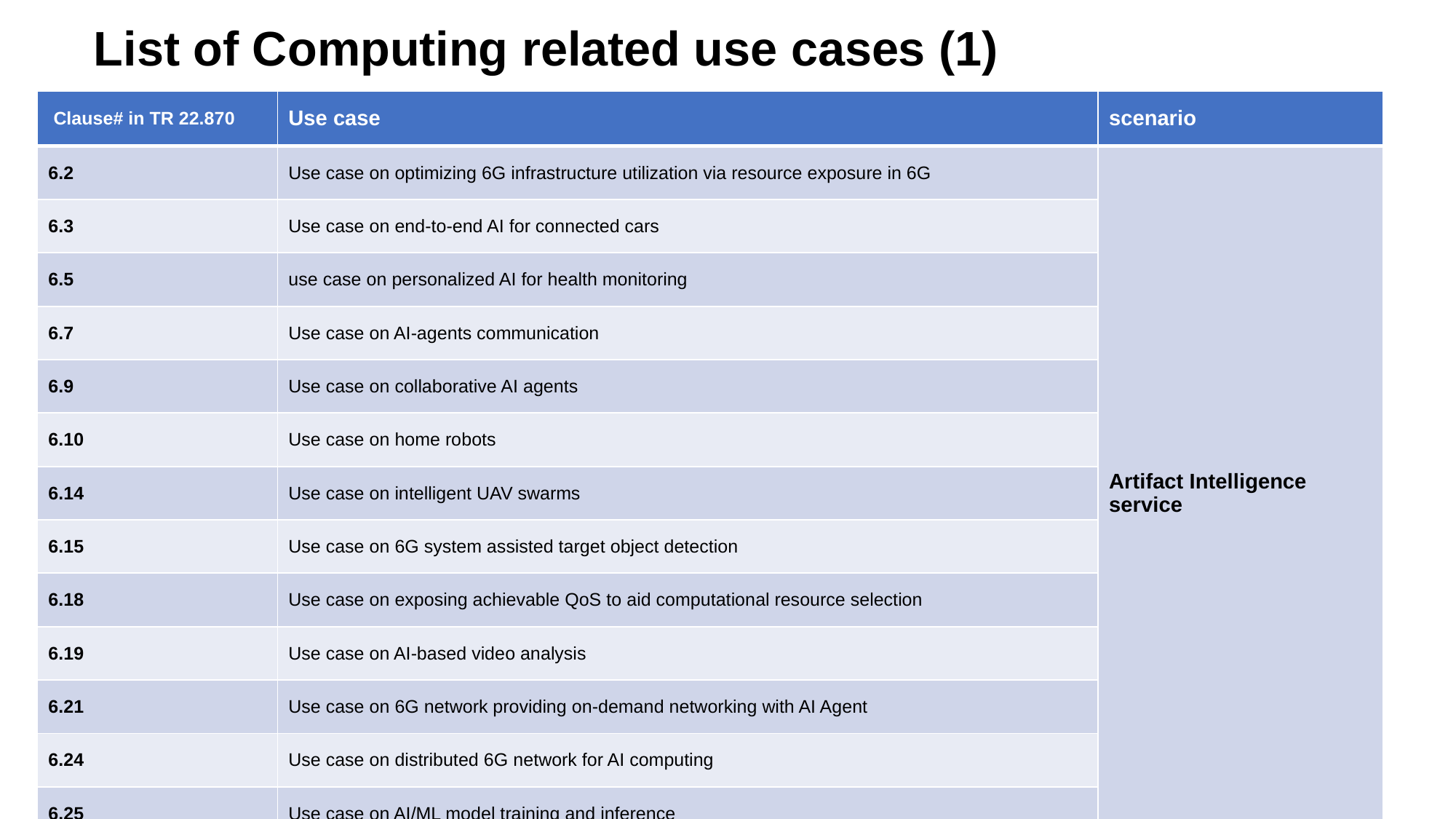

# List of Computing related use cases (1)
| Clause# in TR 22.870 | Use case | scenario |
| --- | --- | --- |
| 6.2 | Use case on optimizing 6G infrastructure utilization via resource exposure in 6G | Artifact Intelligence service |
| 6.3 | Use case on end-to-end AI for connected cars |  |
| 6.5 | use case on personalized AI for health monitoring |  |
| 6.7 | Use case on AI-agents communication |  |
| 6.9 | Use case on collaborative AI agents |  |
| 6.10 | Use case on home robots |  |
| 6.14 | Use case on intelligent UAV swarms |  |
| 6.15 | Use case on 6G system assisted target object detection |  |
| 6.18 | Use case on exposing achievable QoS to aid computational resource selection |  |
| 6.19 | Use case on AI-based video analysis |  |
| 6.21 | Use case on 6G network providing on-demand networking with AI Agent |  |
| 6.24 | Use case on distributed 6G network for AI computing |  |
| 6.25 | Use case on AI/ML model training and inference |  |